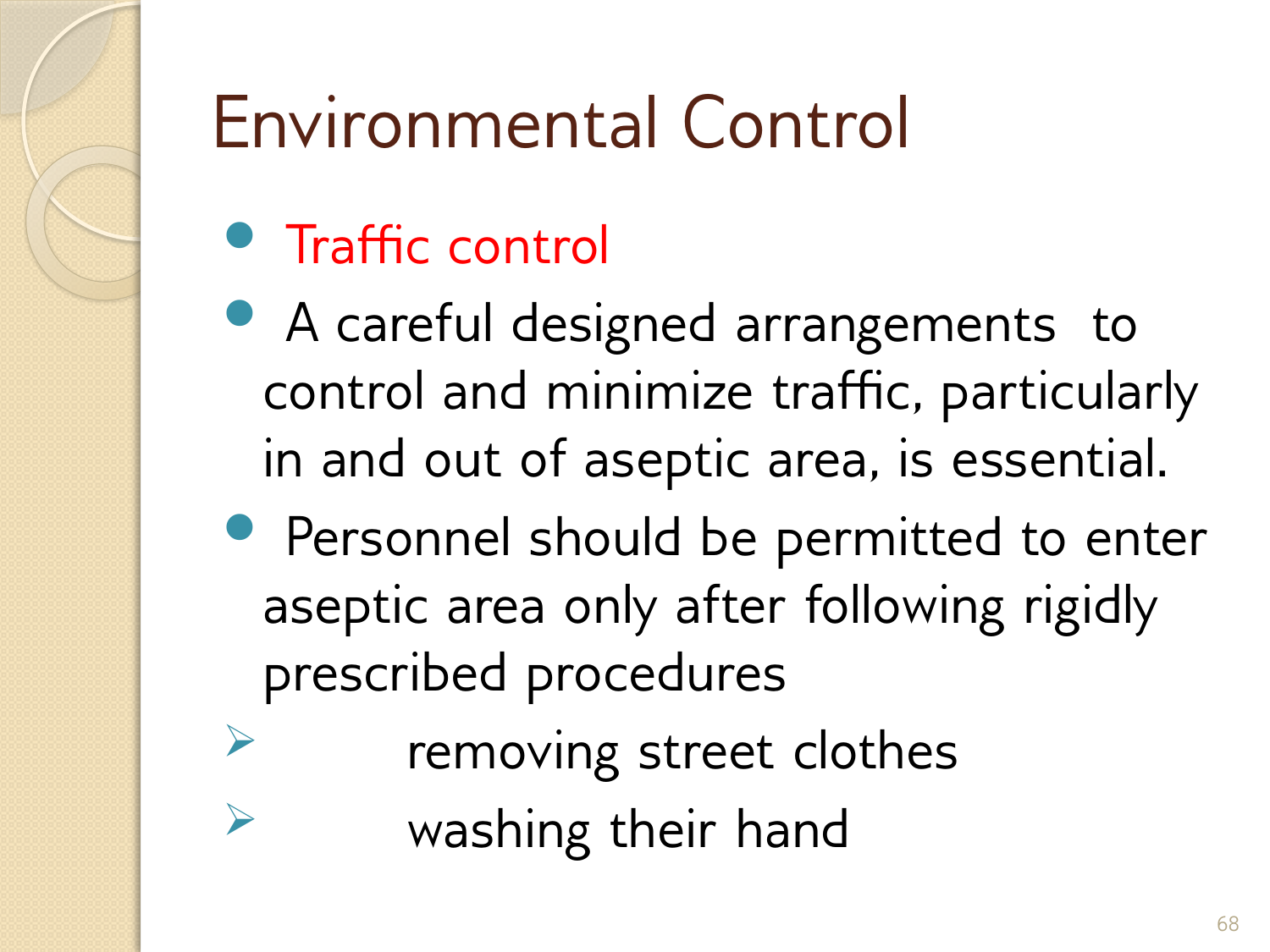

# Environmental Control
 Traffic control
 A careful designed arrangements  to control and minimize traffic, particularly in and out of aseptic area, is essential.
 Personnel should be permitted to enter aseptic area only after following rigidly prescribed procedures
	 removing street clothes
	 washing their hand
68